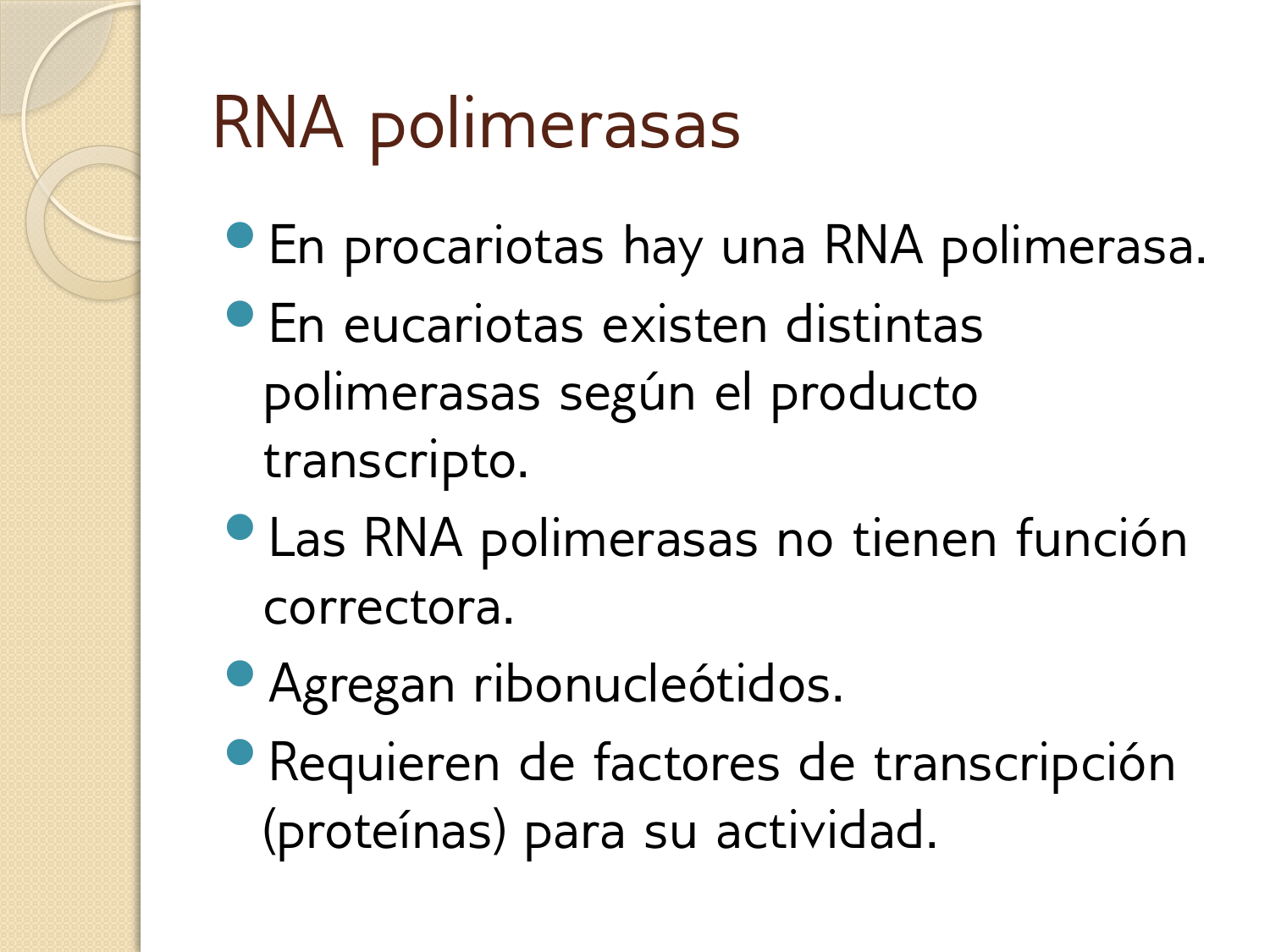

# RNA polimerasas
En procariotas hay una RNA polimerasa.
En eucariotas existen distintas polimerasas según el producto transcripto.
Las RNA polimerasas no tienen función correctora.
Agregan ribonucleótidos.
Requieren de factores de transcripción (proteínas) para su actividad.